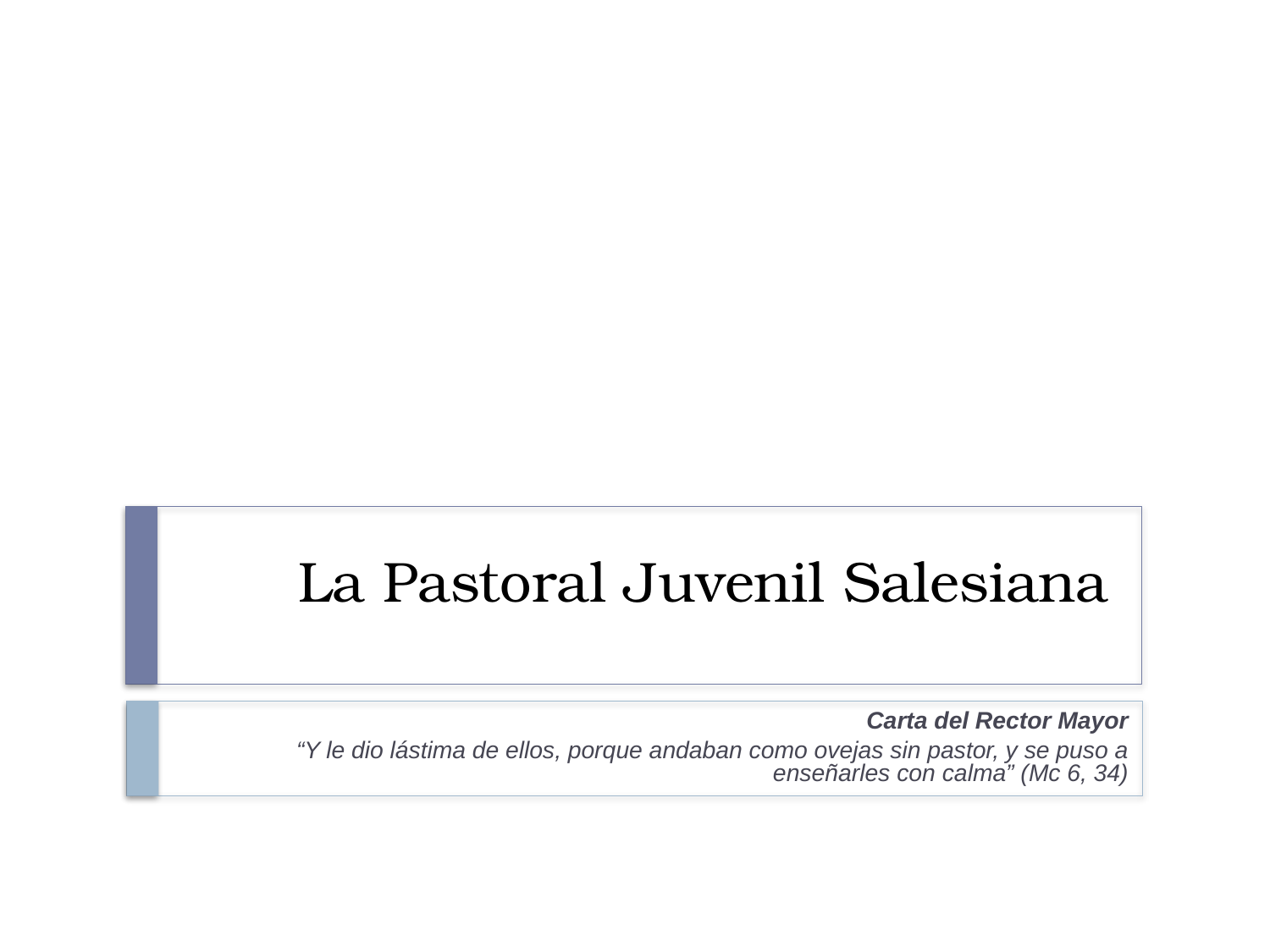

# La Pastoral Juvenil Salesiana
Carta del Rector Mayor
“Y le dio lástima de ellos, porque andaban como ovejas sin pastor, y se puso a enseñarles con calma” (Mc 6, 34)